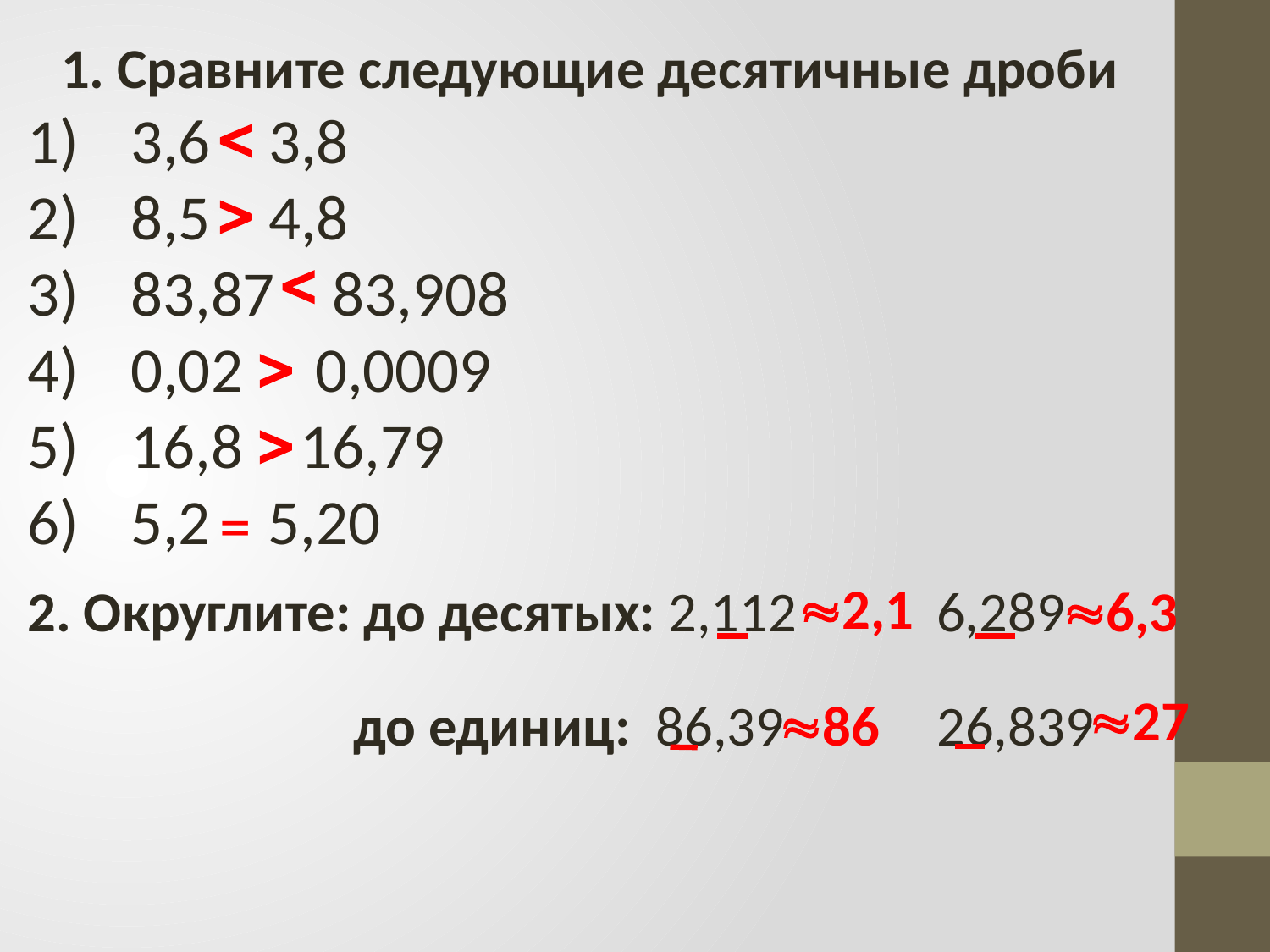

1. Сравните следующие десятичные дроби
3,6    3,8
8,5    4,8
83,87    83,908
0,02     0,0009
16,8    16,79
5,2    5,20
<
>
<
>
>
=
≈2,1
≈6,3
2. Округлите: до десятых: 2,112           6,289
≈27
≈86
 до единиц:  86,39            26,839